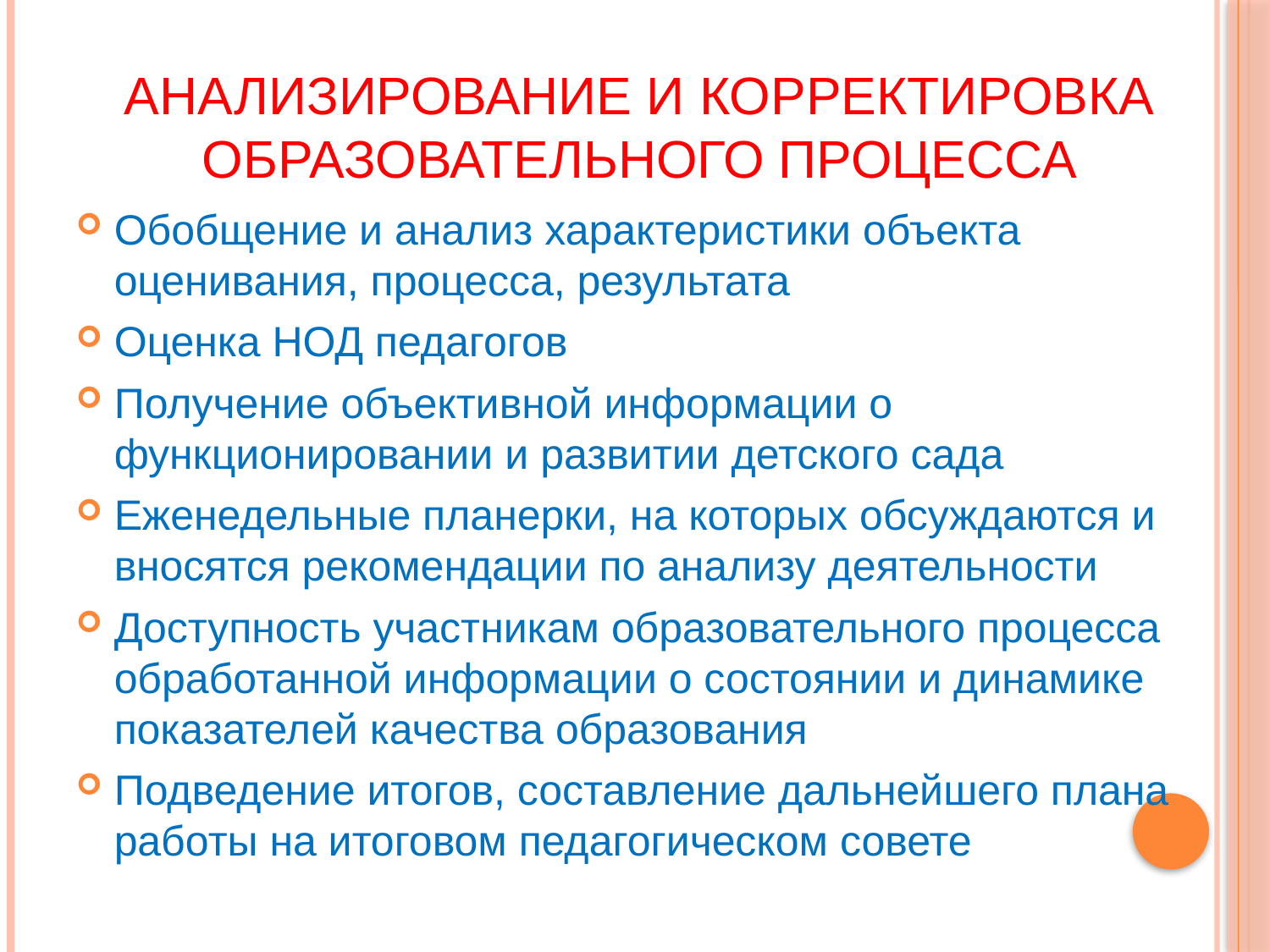

# Анализирование и корректировка образовательного процесса
Обобщение и анализ характеристики объекта оценивания, процесса, результата
Оценка НОД педагогов
Получение объективной информации о функционировании и развитии детского сада
Еженедельные планерки, на которых обсуждаются и вносятся рекомендации по анализу деятельности
Доступность участникам образовательного процесса обработанной информации о состоянии и динамике показателей качества образования
Подведение итогов, составление дальнейшего плана работы на итоговом педагогическом совете